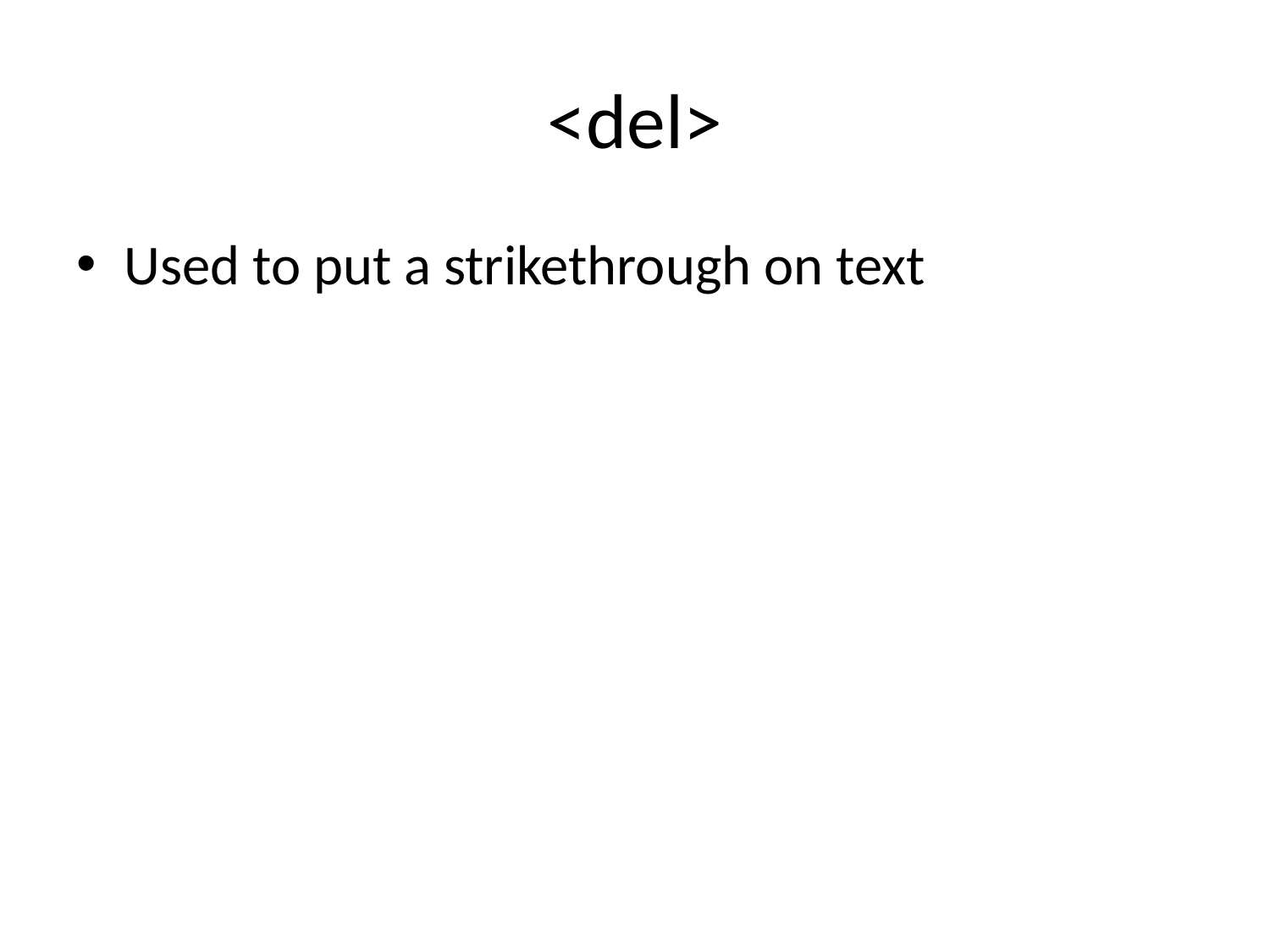

# <del>
Used to put a strikethrough on text